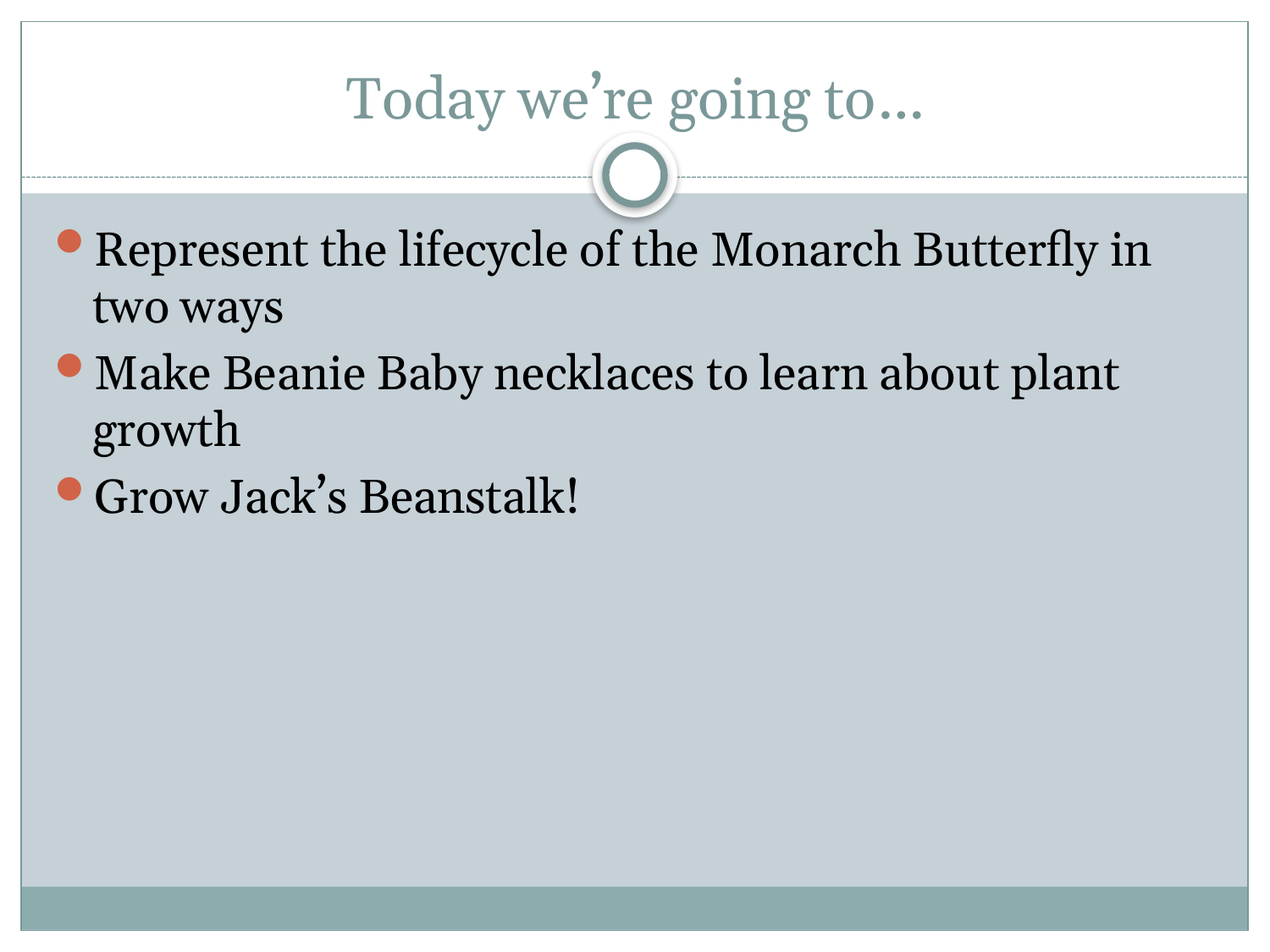

# Today we’re going to…
Represent the lifecycle of the Monarch Butterfly in two ways
Make Beanie Baby necklaces to learn about plant growth
Grow Jack’s Beanstalk!